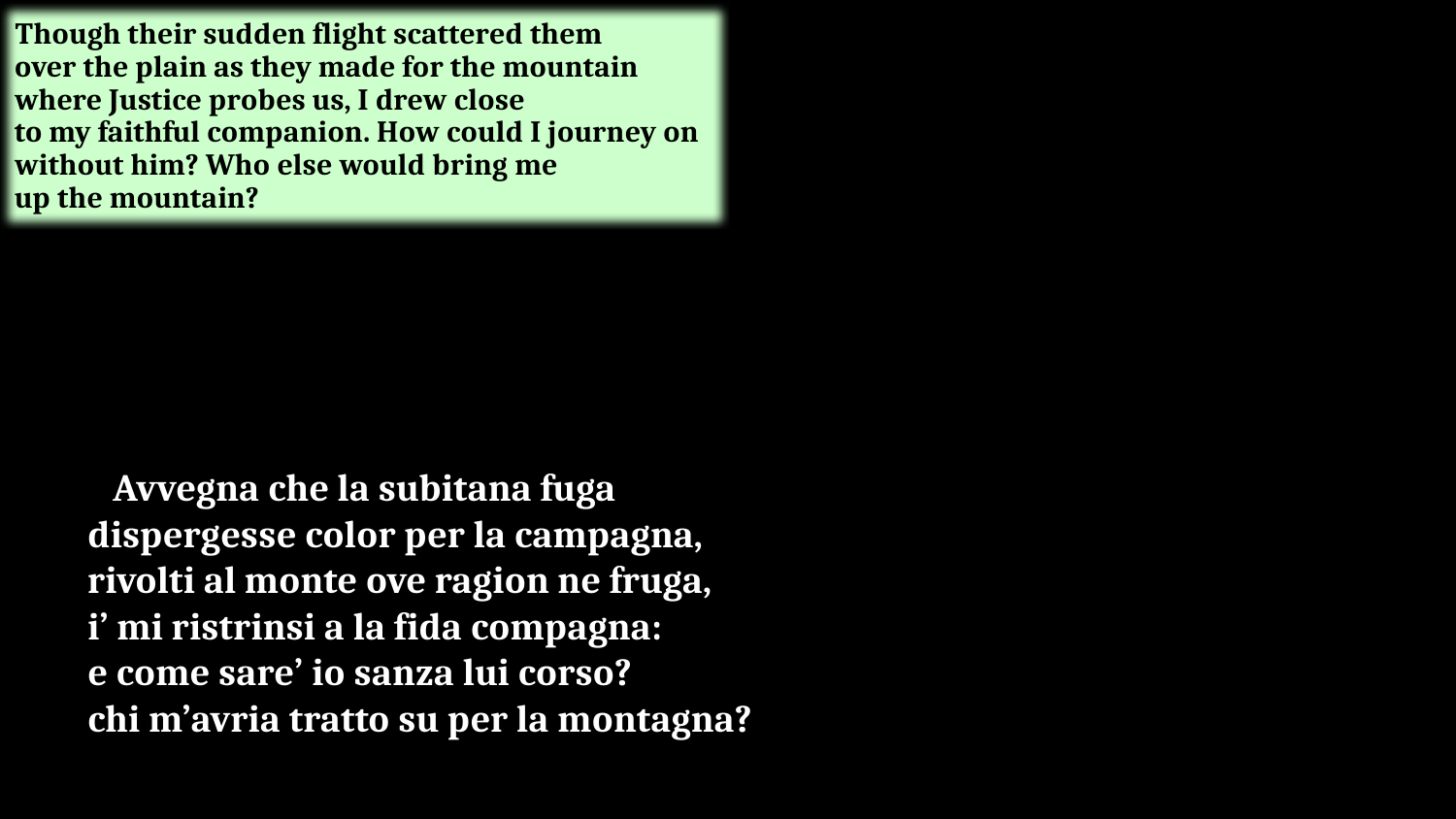

Though their sudden flight scattered them
over the plain as they made for the mountain
where Justice probes us, I drew close
to my faithful companion. How could I journey on
without him? Who else would bring me
up the mountain?
# Avvegna che la subitana fuga dispergesse color per la campagna, rivolti al monte ove ragion ne fruga, i’ mi ristrinsi a la fida compagna: e come sare’ io sanza lui corso? chi m’avria tratto su per la montagna?